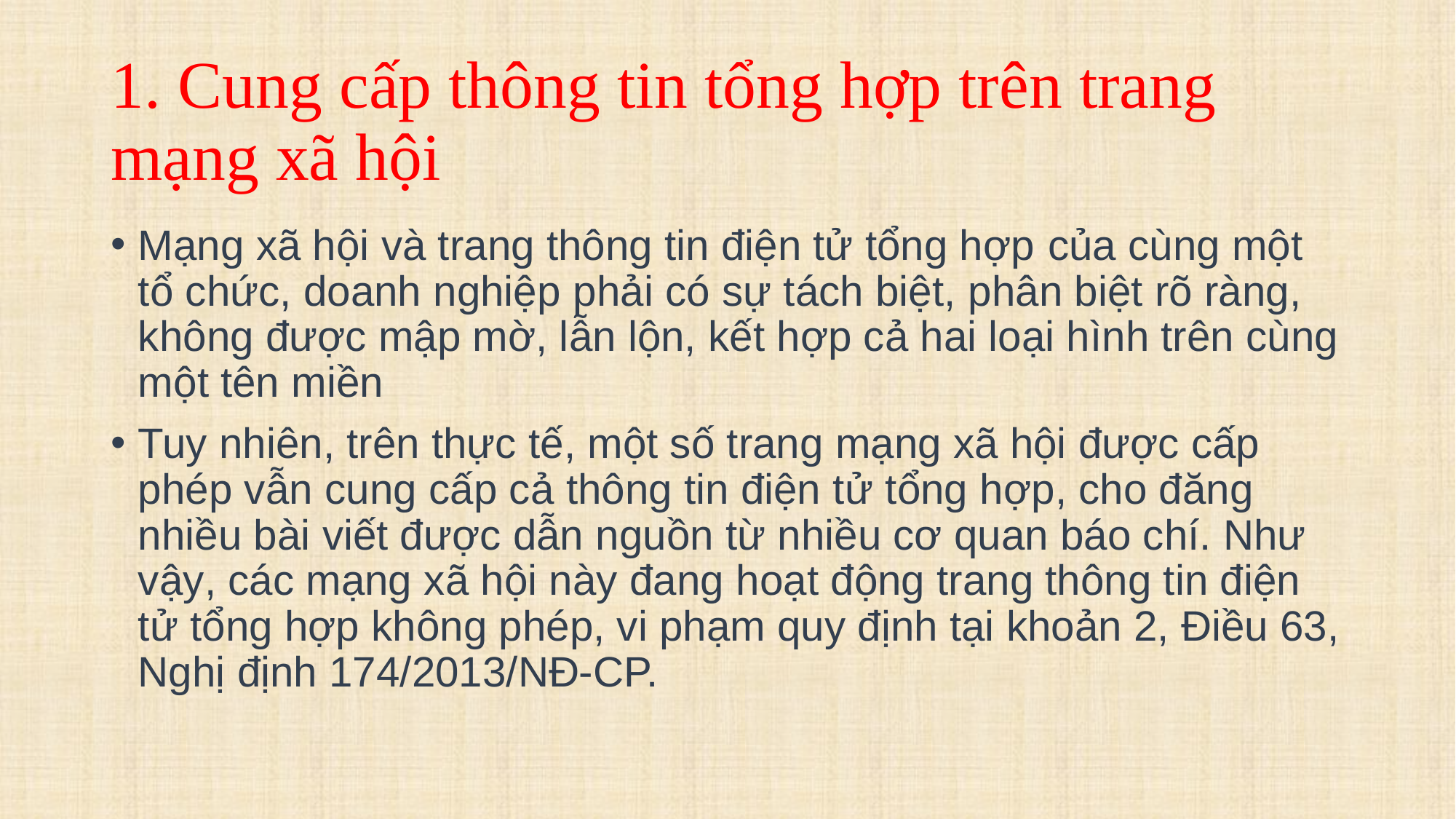

# 1. Cung cấp thông tin tổng hợp trên trang mạng xã hội
Mạng xã hội và trang thông tin điện tử tổng hợp của cùng một tổ chức, doanh nghiệp phải có sự tách biệt, phân biệt rõ ràng, không được mập mờ, lẫn lộn, kết hợp cả hai loại hình trên cùng một tên miền
Tuy nhiên, trên thực tế, một số trang mạng xã hội được cấp phép vẫn cung cấp cả thông tin điện tử tổng hợp, cho đăng nhiều bài viết được dẫn nguồn từ nhiều cơ quan báo chí. Như vậy, các mạng xã hội này đang hoạt động trang thông tin điện tử tổng hợp không phép, vi phạm quy định tại khoản 2, Điều 63, Nghị định 174/2013/NĐ-CP.